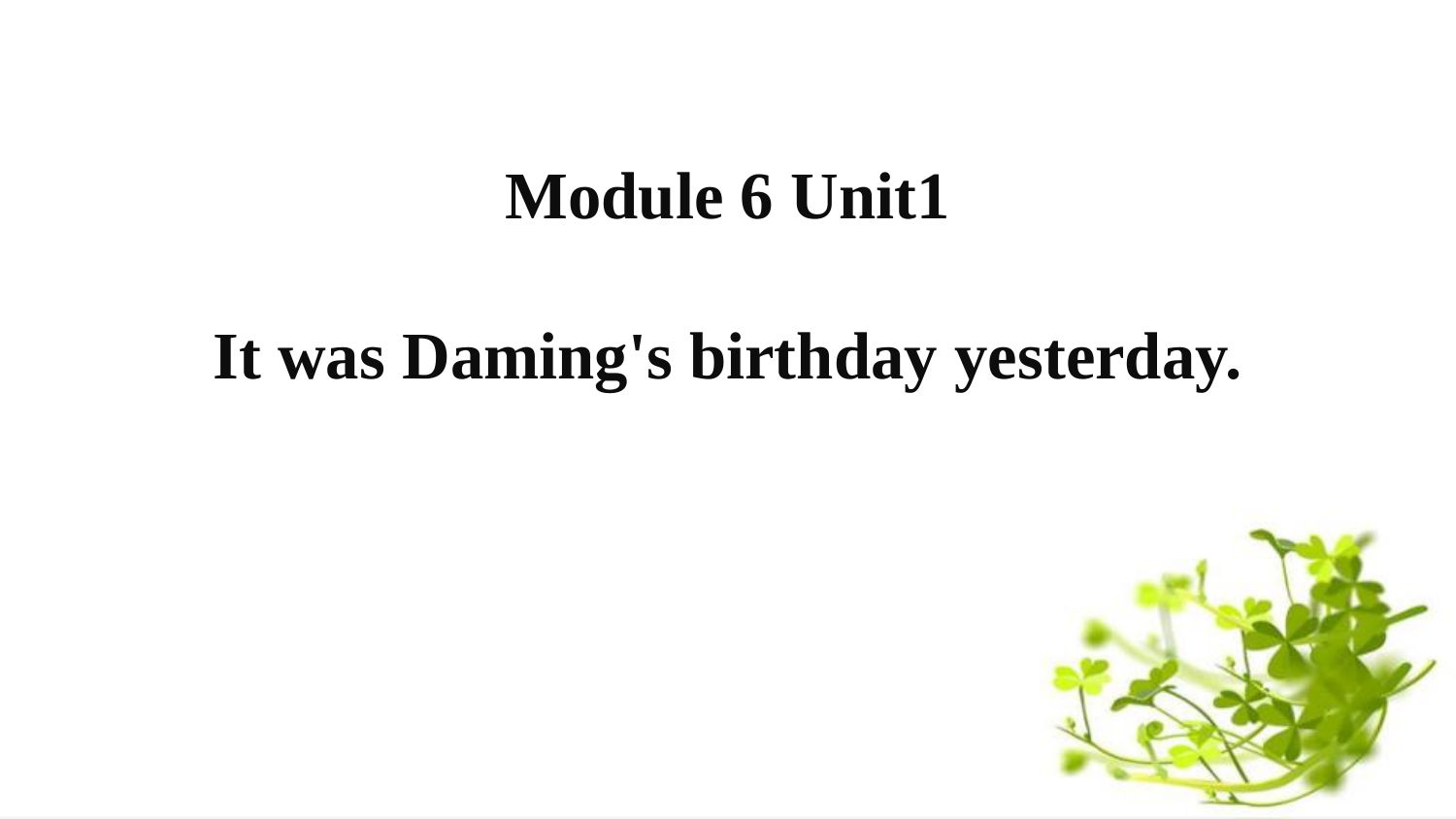

Module 6 Unit1

It was Daming's birthday yesterday.